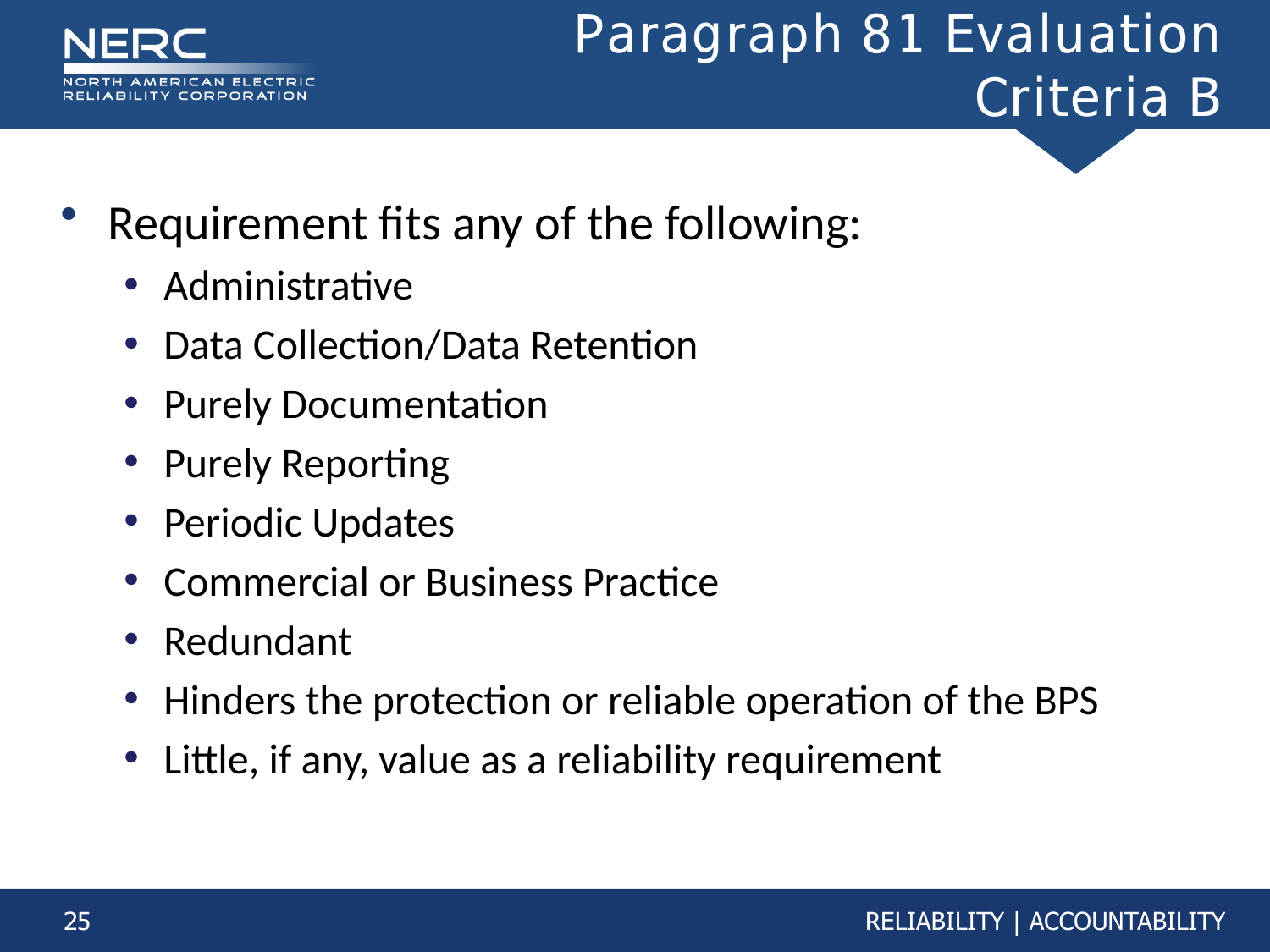

# Paragraph 81 Evaluation Criteria B
Requirement fits any of the following:
Administrative
Data Collection/Data Retention
Purely Documentation
Purely Reporting
Periodic Updates
Commercial or Business Practice
Redundant
Hinders the protection or reliable operation of the BPS
Little, if any, value as a reliability requirement